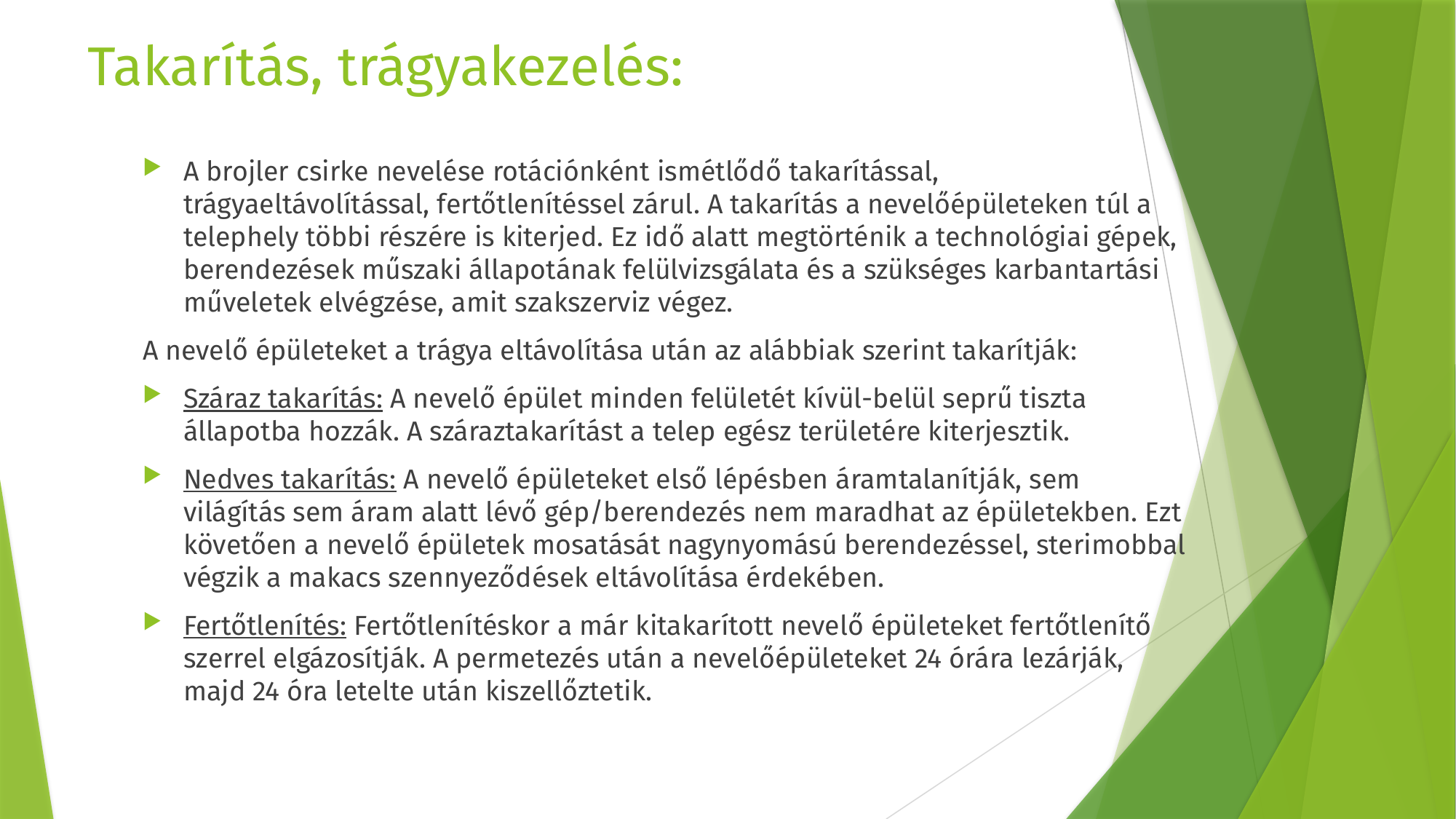

# Takarítás, trágyakezelés:
A brojler csirke nevelése rotációnként ismétlődő takarítással, trágyaeltávolítással, fertőtlenítéssel zárul. A takarítás a nevelőépületeken túl a telephely többi részére is kiterjed. Ez idő alatt megtörténik a technológiai gépek, berendezések műszaki állapotának felülvizsgálata és a szükséges karbantartási műveletek elvégzése, amit szakszerviz végez.
A nevelő épületeket a trágya eltávolítása után az alábbiak szerint takarítják:
Száraz takarítás: A nevelő épület minden felületét kívül-belül seprű tiszta állapotba hozzák. A száraztakarítást a telep egész területére kiterjesztik.
Nedves takarítás: A nevelő épületeket első lépésben áramtalanítják, sem világítás sem áram alatt lévő gép/berendezés nem maradhat az épületekben. Ezt követően a nevelő épületek mosatását nagynyomású berendezéssel, sterimobbal végzik a makacs szennyeződések eltávolítása érdekében.
Fertőtlenítés: Fertőtlenítéskor a már kitakarított nevelő épületeket fertőtlenítő szerrel elgázosítják. A permetezés után a nevelőépületeket 24 órára lezárják, majd 24 óra letelte után kiszellőztetik.